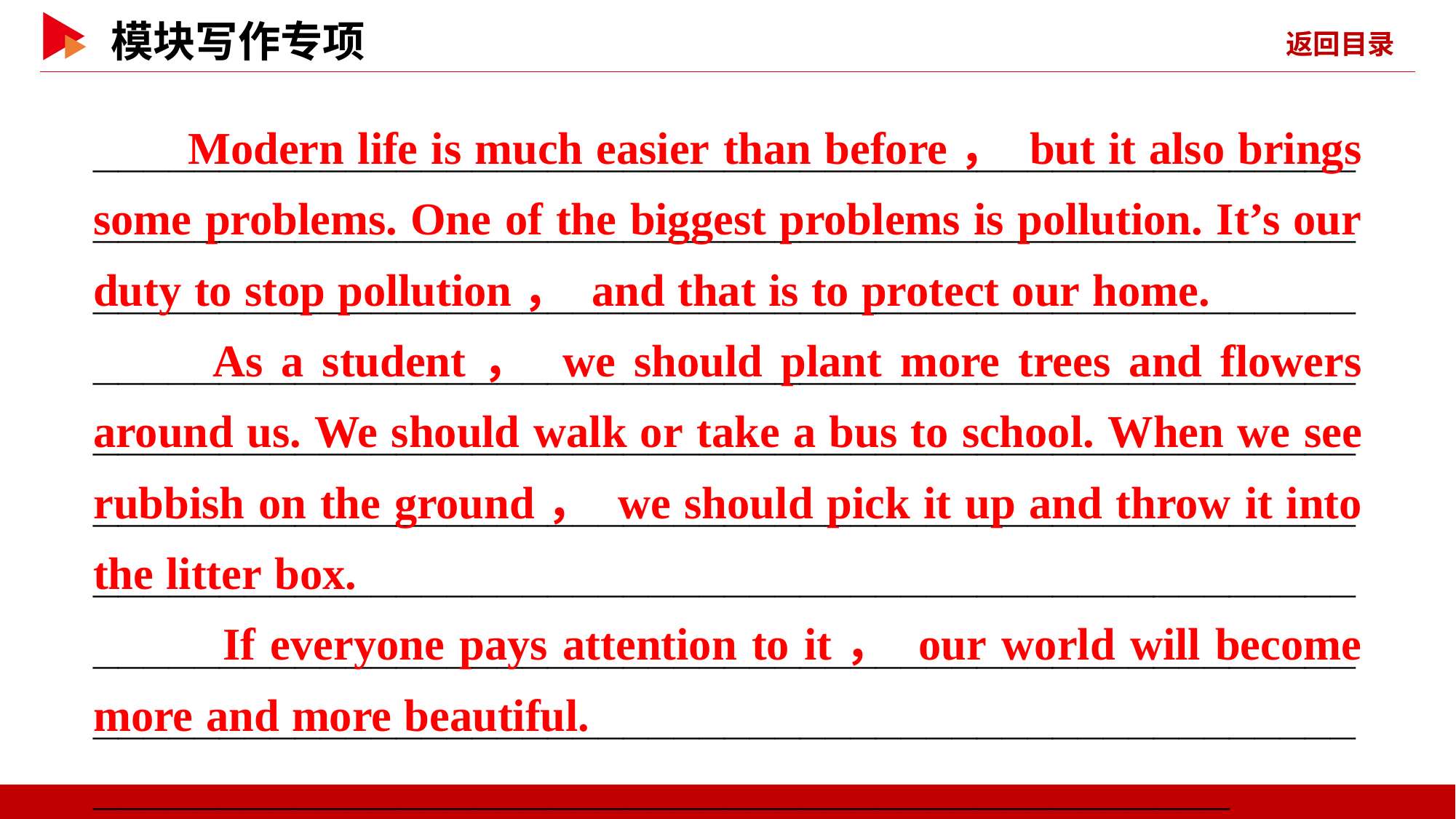

Modern life is much easier than before， but it also brings some problems. One of the biggest problems is pollution. It’s our duty to stop pollution， and that is to protect our home.
     As a student， we should plant more trees and flowers around us. We should walk or take a bus to school. When we see rubbish on the ground， we should pick it up and throw it into the litter box.
       If everyone pays attention to it， our world will become more and more beautiful.
_______________________________________________________________________________________________________________________________________________________________________________________________________________________________________________________________________________________________________________________________________________________________________________________________________________________________________________________________________________________________________________